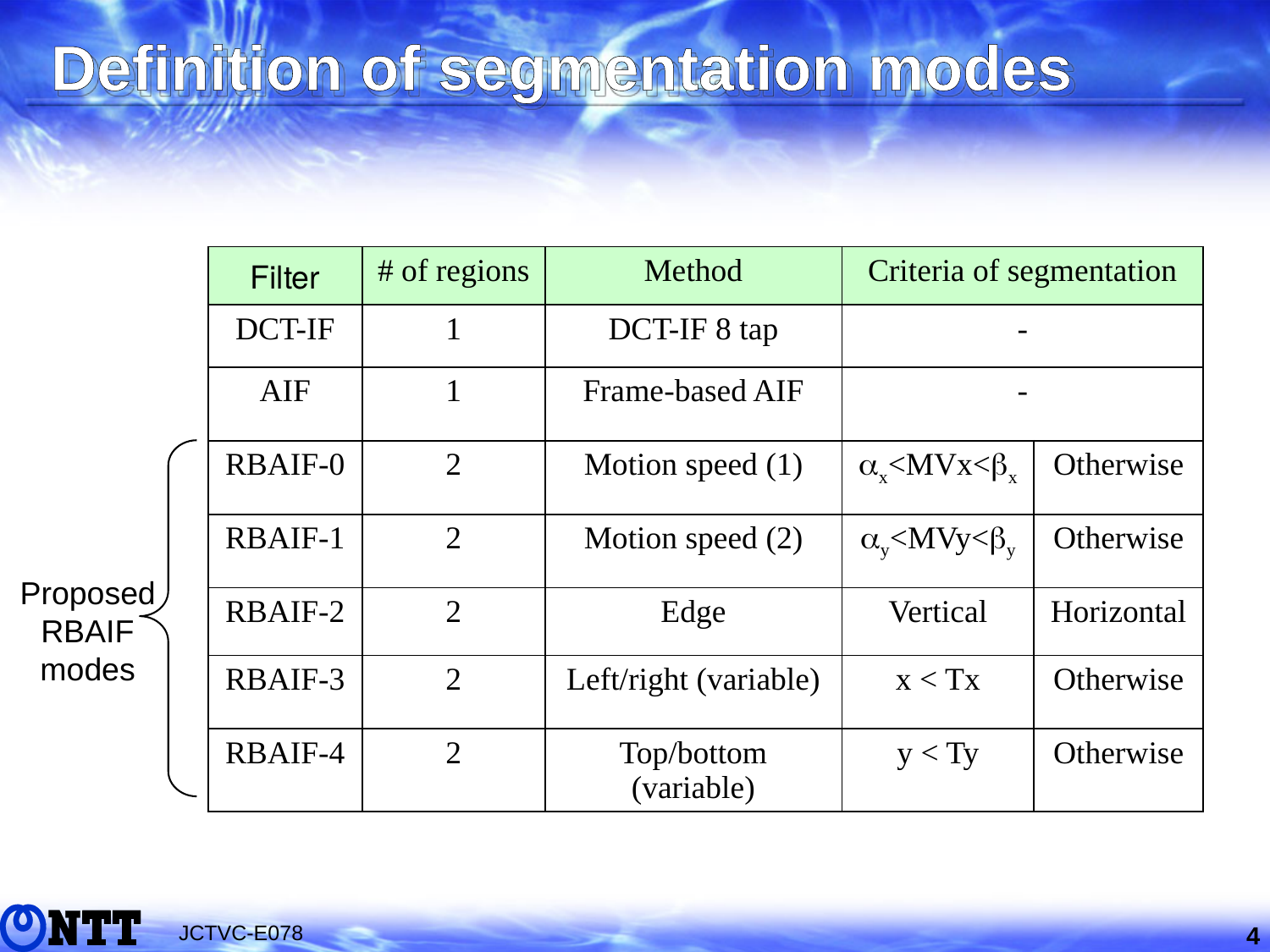

# Definition of segmentation modes
| Filter | # of regions | Method | Criteria of segmentation |  |
| --- | --- | --- | --- | --- |
| DCT-IF | 1 | DCT-IF 8 tap | - |  |
| AIF | 1 | Frame-based AIF | - |  |
| RBAIF-0 | 2 | Motion speed (1) | αx<MVx<βx | Otherwise |
| RBAIF-1 | 2 | Motion speed (2) | αy<MVy<βy | Otherwise |
| RBAIF-2 | 2 | Edge | Vertical | Horizontal |
| RBAIF-3 | 2 | Left/right (variable) | x < Tx | Otherwise |
| RBAIF-4 | 2 | Top/bottom (variable) | y < Ty | Otherwise |

Proposed
RBAIF
modes